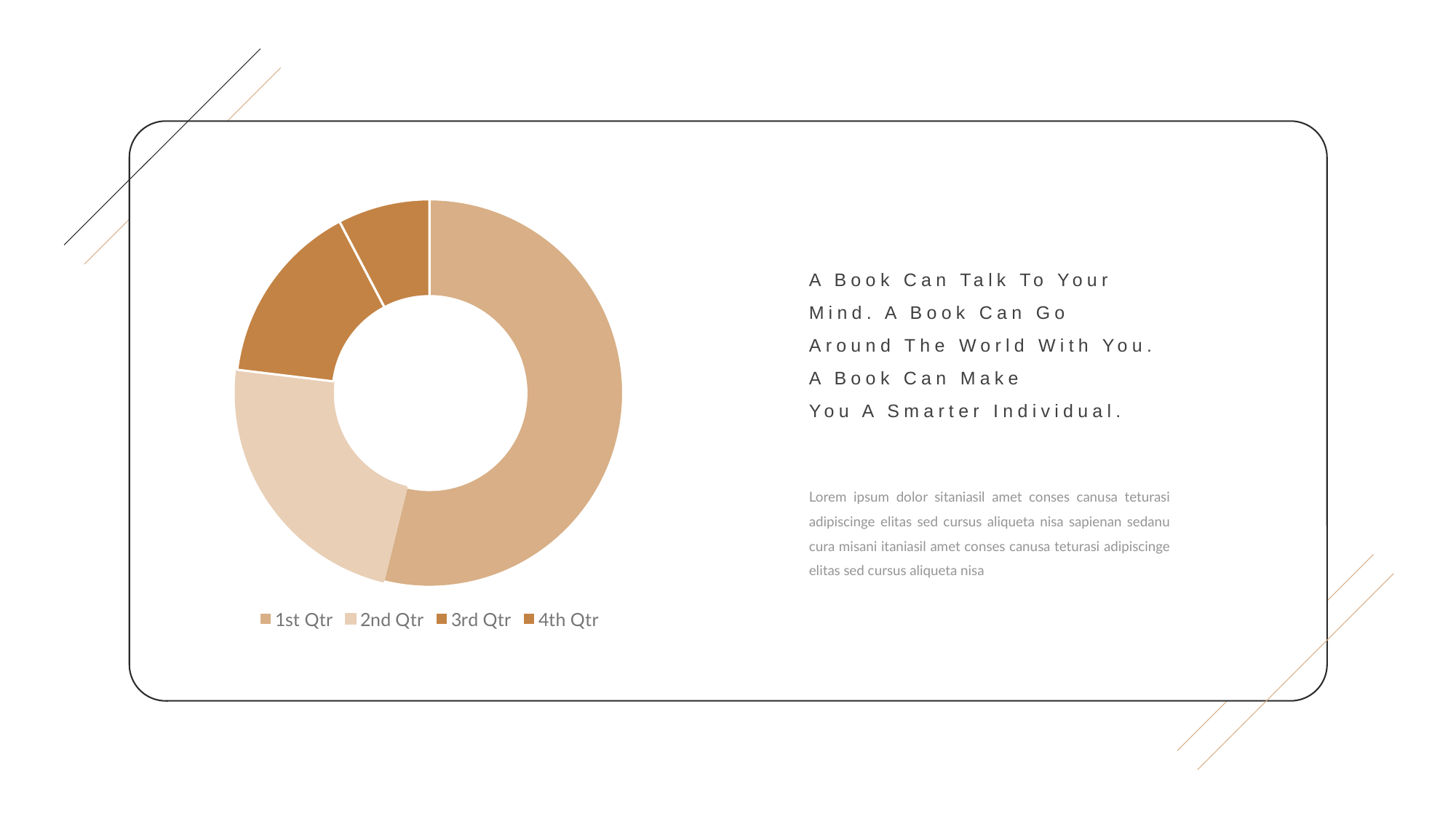

### Chart

| Category | Sales |
|---|---|
| 1st Qtr | 7.0 |
| 2nd Qtr | 3.0 |
| 3rd Qtr | 2.0 |
| 4th Qtr | 1.0 |
A Book Can Talk To Your Mind. A Book Can Go
Around The World With You.
A Book Can Make
You A Smarter Individual.
Lorem ipsum dolor sitaniasil amet conses canusa teturasi adipiscinge elitas sed cursus aliqueta nisa sapienan sedanu cura misani itaniasil amet conses canusa teturasi adipiscinge elitas sed cursus aliqueta nisa